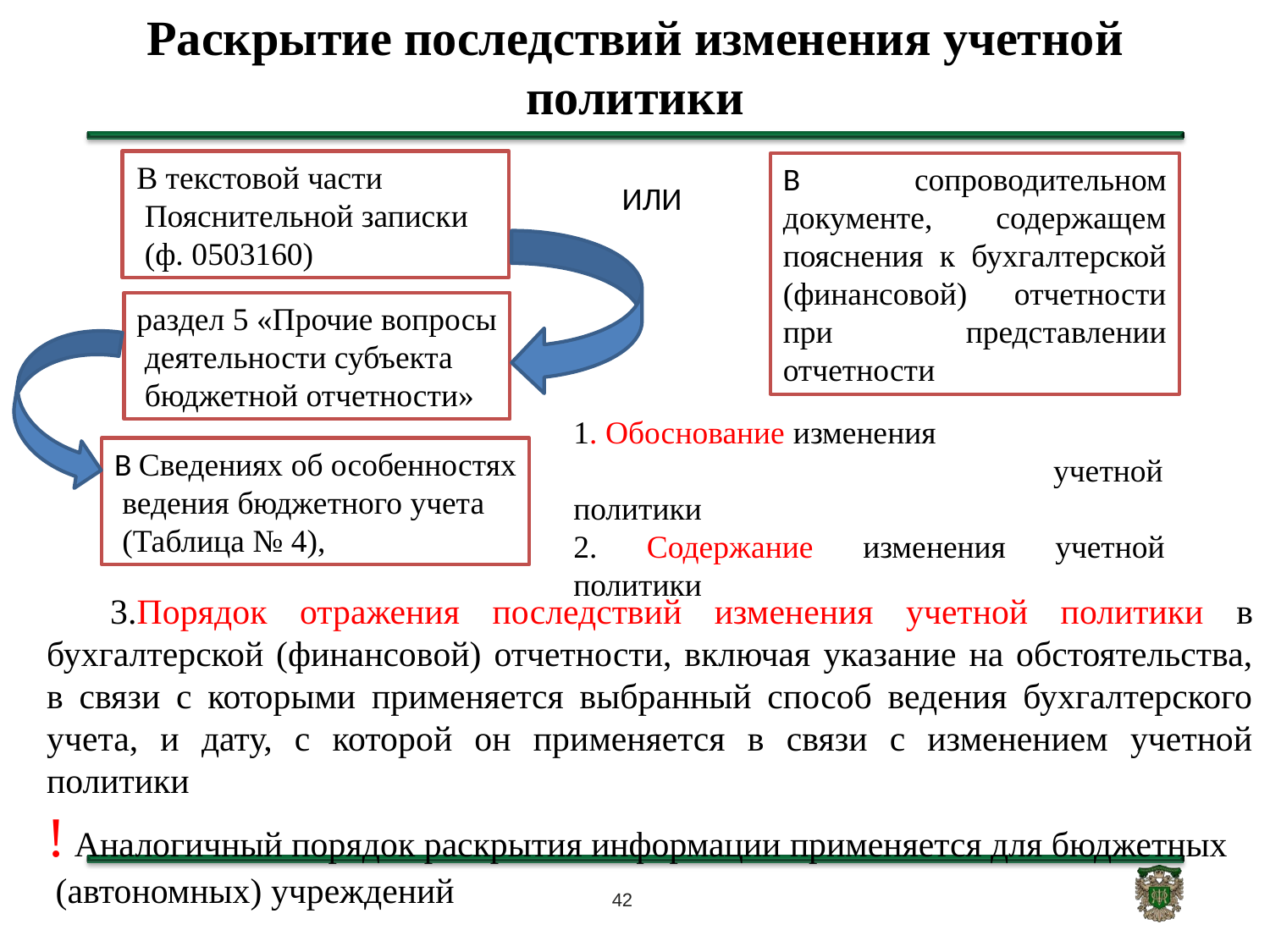

# Раскрытие последствий изменения учетной политики
В текстовой части
 Пояснительной записки
 (ф. 0503160)
В сопроводительном документе, содержащем пояснения к бухгалтерской (финансовой) отчетности при представлении отчетности
ИЛИ

  3.Порядок отражения последствий изменения учетной политики в бухгалтерской (финансовой) отчетности, включая указание на обстоятельства, в связи с которыми применяется выбранный способ ведения бухгалтерского учета, и дату, с которой он применяется в связи с изменением учетной политики
! Аналогичный порядок раскрытия информации применяется для бюджетных
 (автономных) учреждений
раздел 5 «Прочие вопросы
 деятельности субъекта
 бюджетной отчетности»

1. Обоснование изменения                                                                         учетной политики
2. Содержание изменения учетной политики

В Сведениях об особенностях
 ведения бюджетного учета
 (Таблица № 4),
42